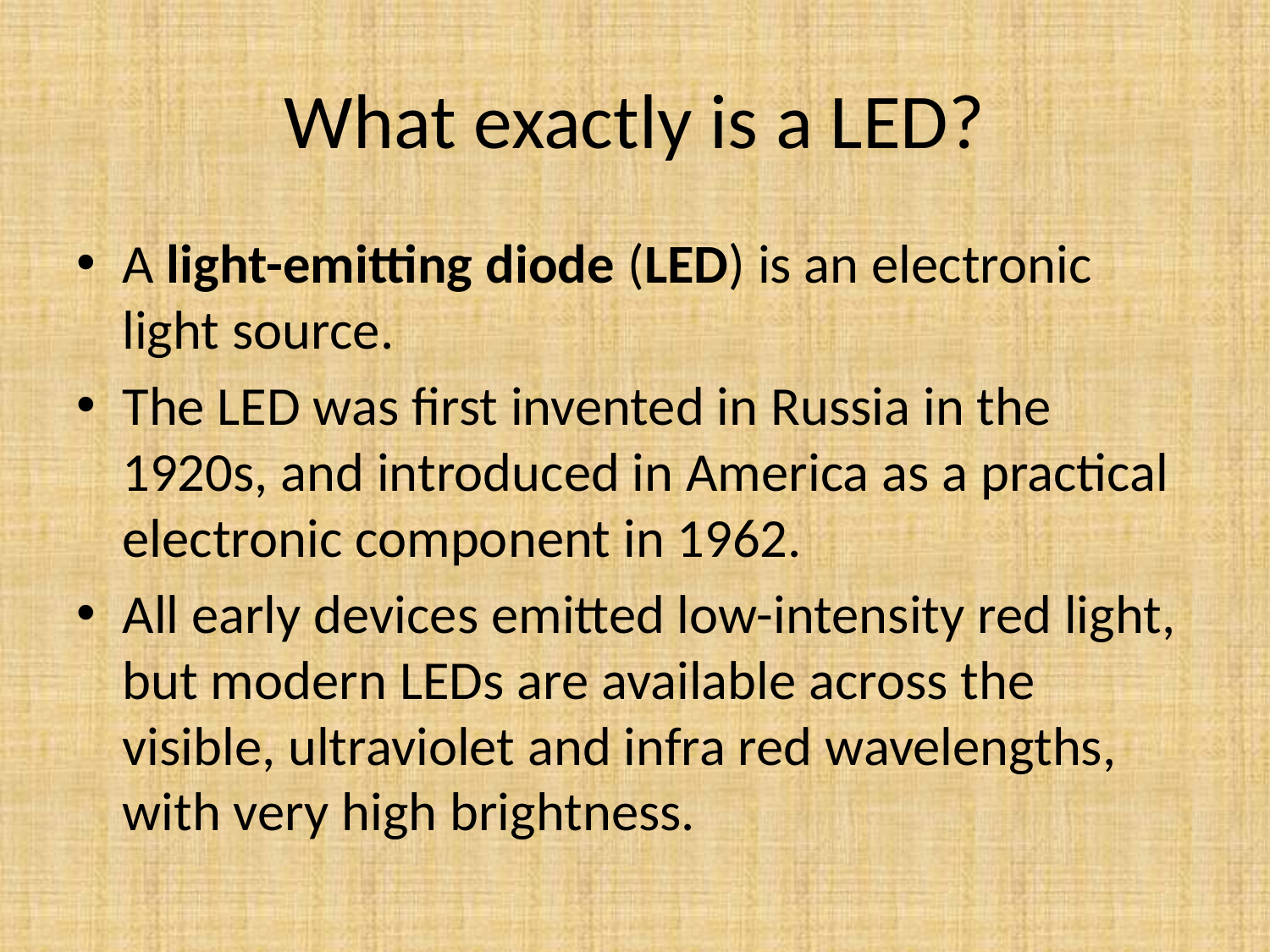

# What exactly is a LED?
A light-emitting diode (LED) is an electronic light source.
The LED was first invented in Russia in the 1920s, and introduced in America as a practical electronic component in 1962.
All early devices emitted low-intensity red light, but modern LEDs are available across the visible, ultraviolet and infra red wavelengths, with very high brightness.